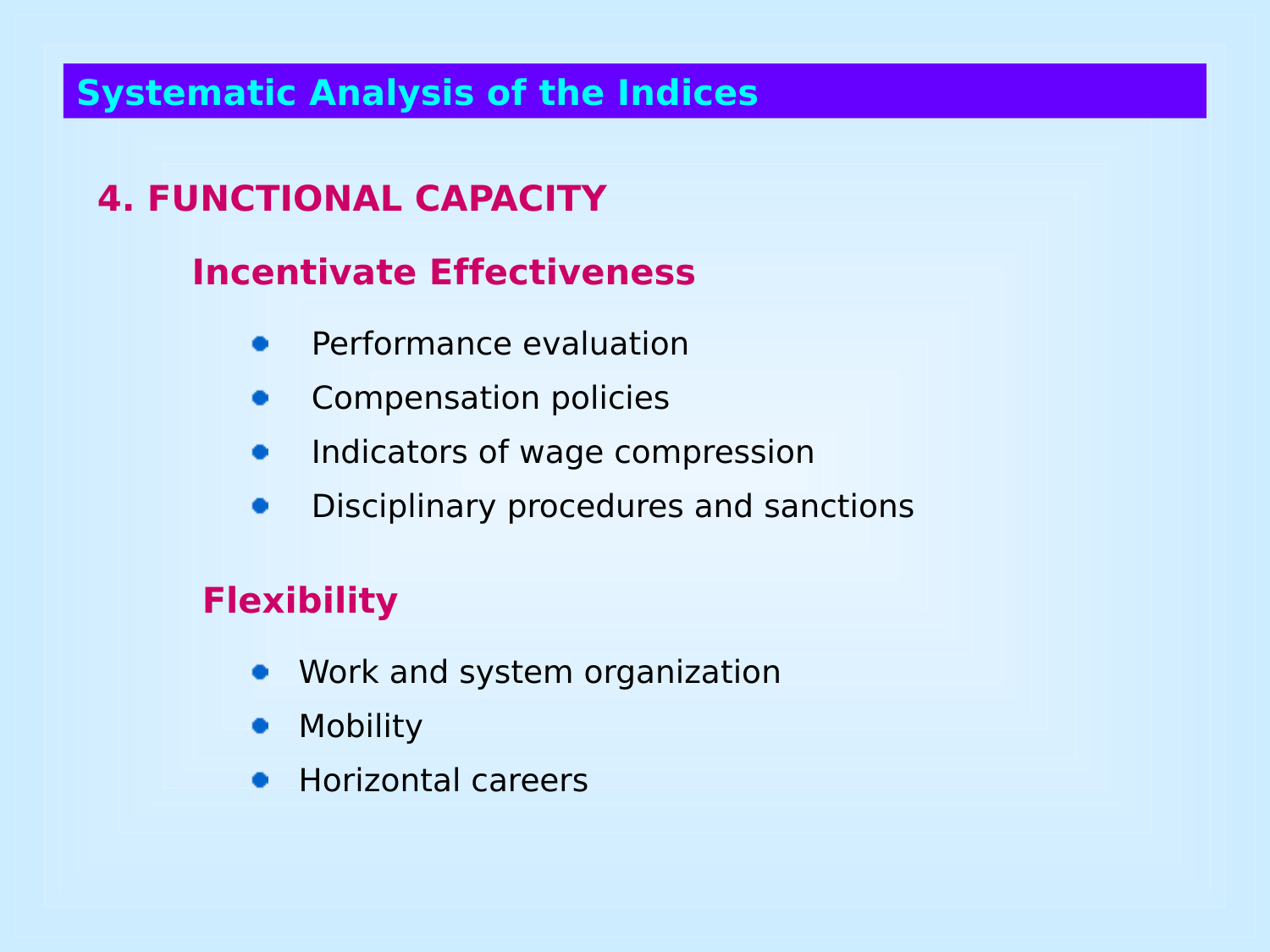

Systematic Analysis of the Indices
4. FUNCTIONAL CAPACITY
Incentivate Effectiveness
Performance evaluation
Compensation policies
Indicators of wage compression
Disciplinary procedures and sanctions
Flexibility
Work and system organization
Mobility
Horizontal careers